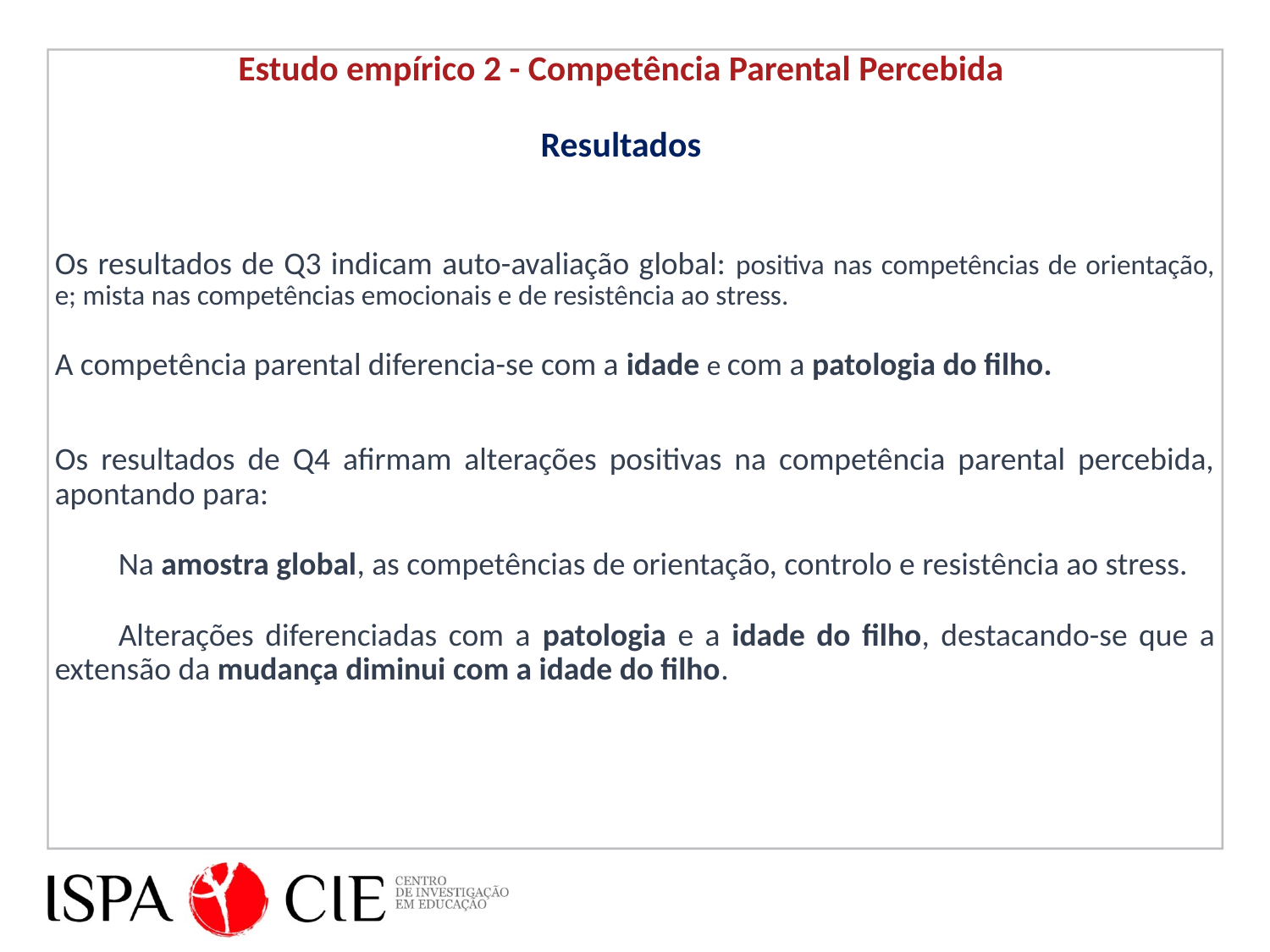

Estudo empírico 2 - Competência Parental Percebida

Resultados
Os resultados de Q3 indicam auto-avaliação global: positiva nas competências de orientação, e; mista nas competências emocionais e de resistência ao stress.

A competência parental diferencia-se com a idade e com a patologia do filho.

Os resultados de Q4 afirmam alterações positivas na competência parental percebida, apontando para:

Na amostra global, as competências de orientação, controlo e resistência ao stress.

Alterações diferenciadas com a patologia e a idade do filho, destacando-se que a extensão da mudança diminui com a idade do filho.